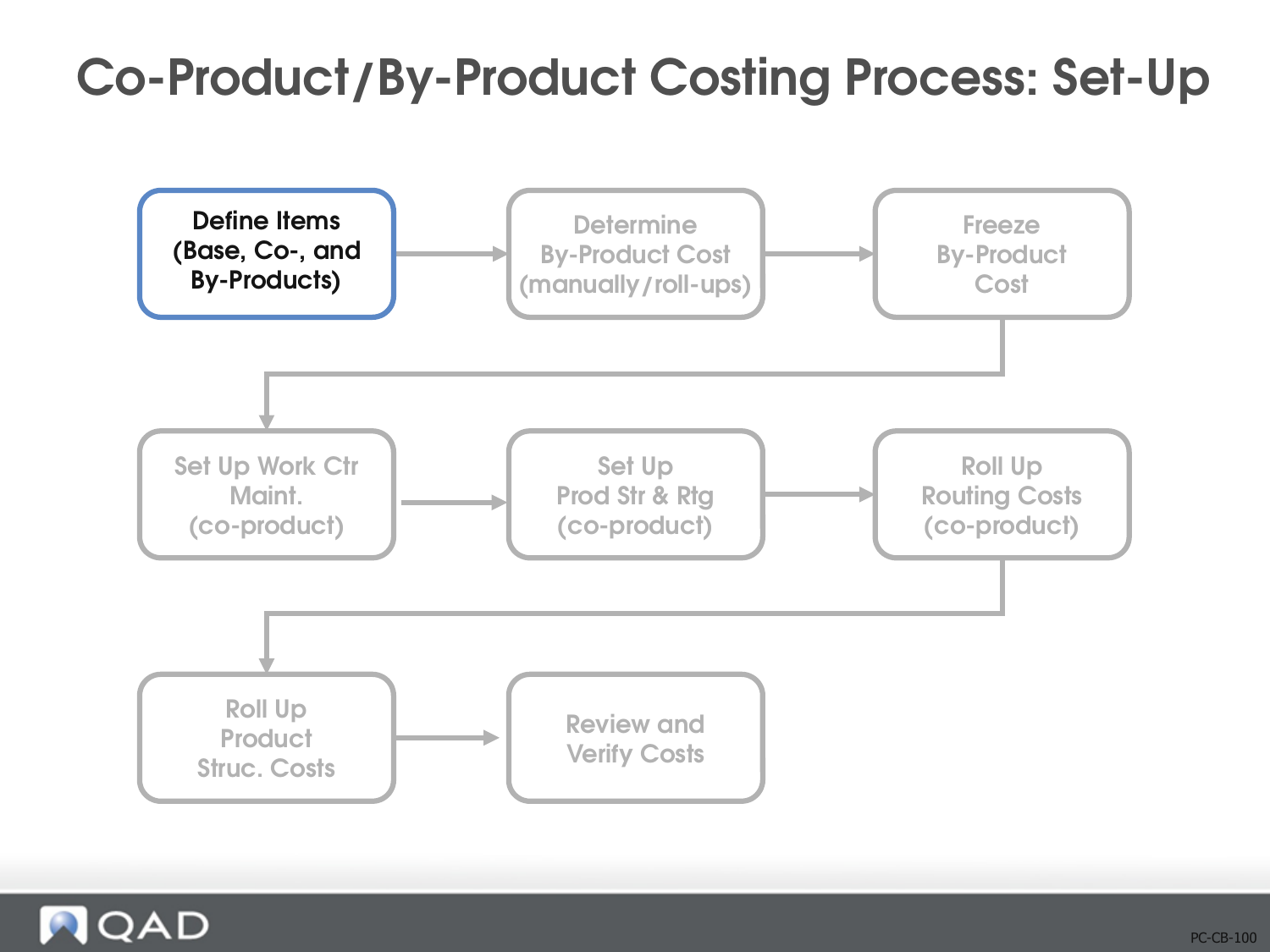

# Co-Product/By-Product Costing Process: Set-Up

Define Items
(Base, Co-, and
By-Products)

Determine
By-Product Cost
(manually/roll-ups)
Freeze
By-Product
Cost
Set Up Work Ctr
Maint.
(co-product)
Set Up
Prod Str & Rtg
(co-product)
Roll Up
Routing Costs
(co-product)
Roll Up
Product
Struc. Costs
Review and
Verify Costs
PC-CB-100